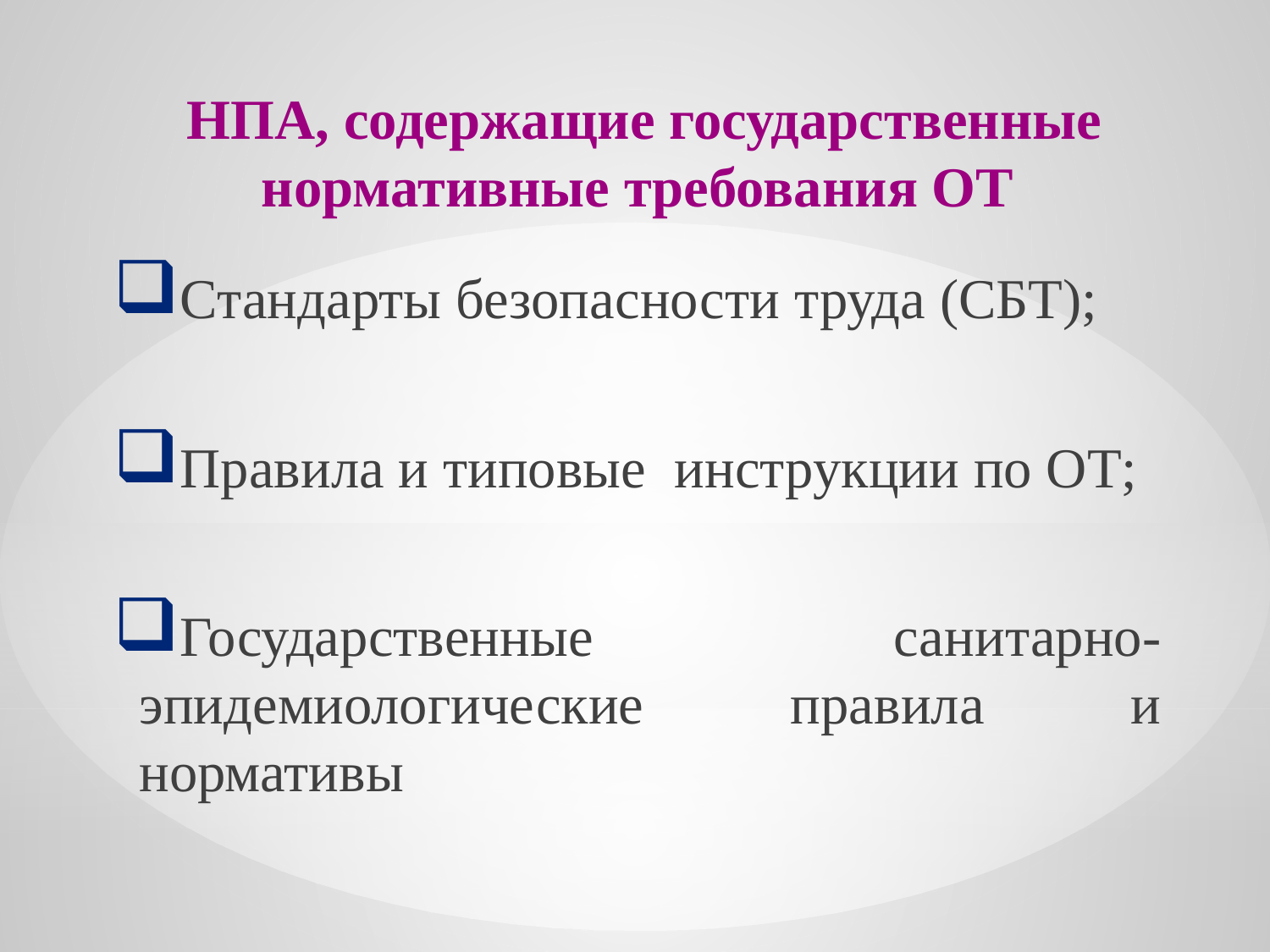

# НПА, содержащие государственные нормативные требования ОТ
Стандарты безопасности труда (СБТ);

Правила и типовые  инструкции по ОТ;

Государственные санитарно-эпидемиологические правила и нормативы